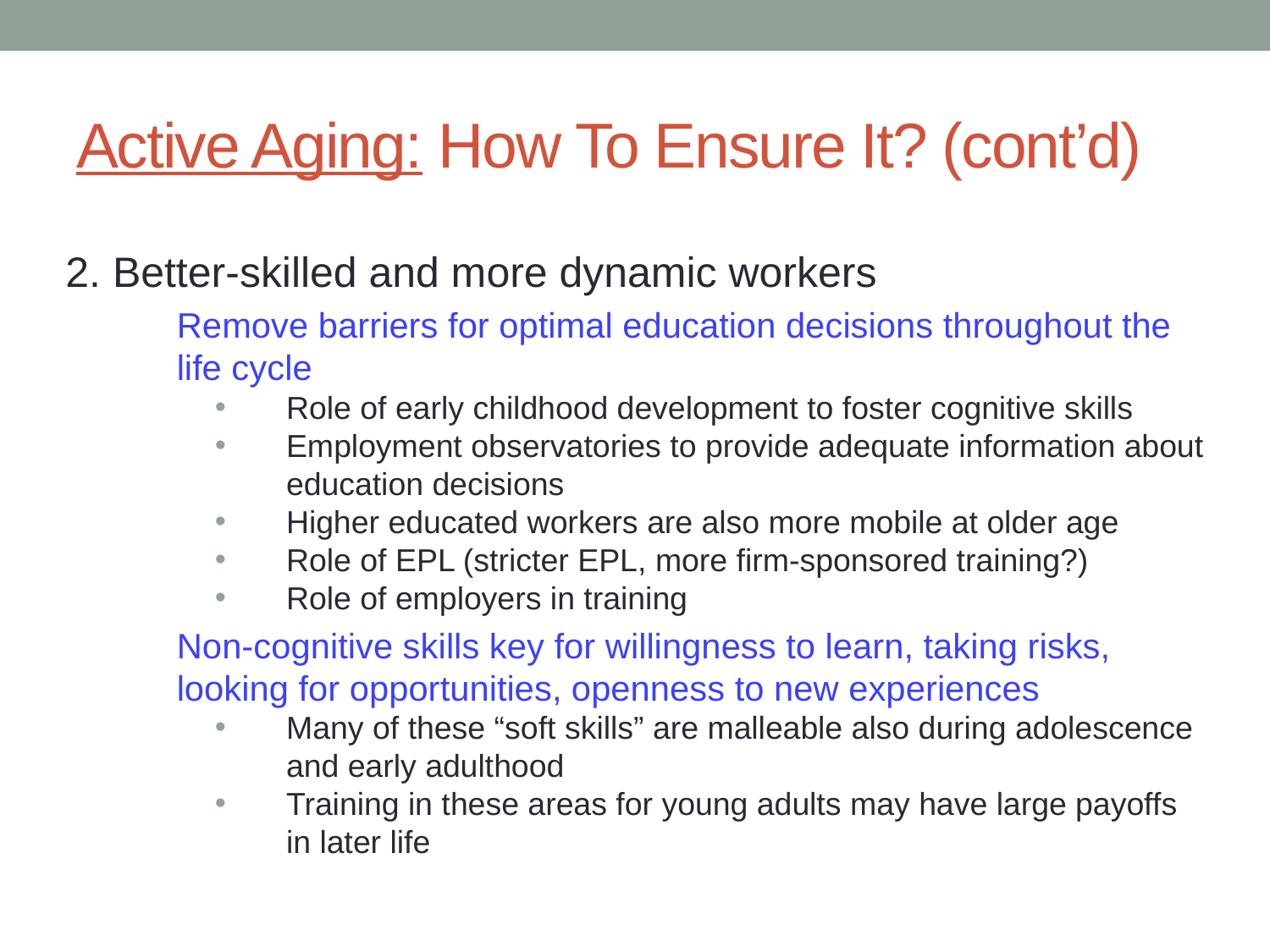

# Active Aging: How To Ensure It? (cont’d)
2. Better-skilled and more dynamic workers
Remove barriers for optimal education decisions throughout the life cycle
Role of early childhood development to foster cognitive skills
Employment observatories to provide adequate information about education decisions
Higher educated workers are also more mobile at older age
Role of EPL (stricter EPL, more firm-sponsored training?)
Role of employers in training
Non-cognitive skills key for willingness to learn, taking risks, looking for opportunities, openness to new experiences
Many of these “soft skills” are malleable also during adolescence and early adulthood
Training in these areas for young adults may have large payoffs in later life